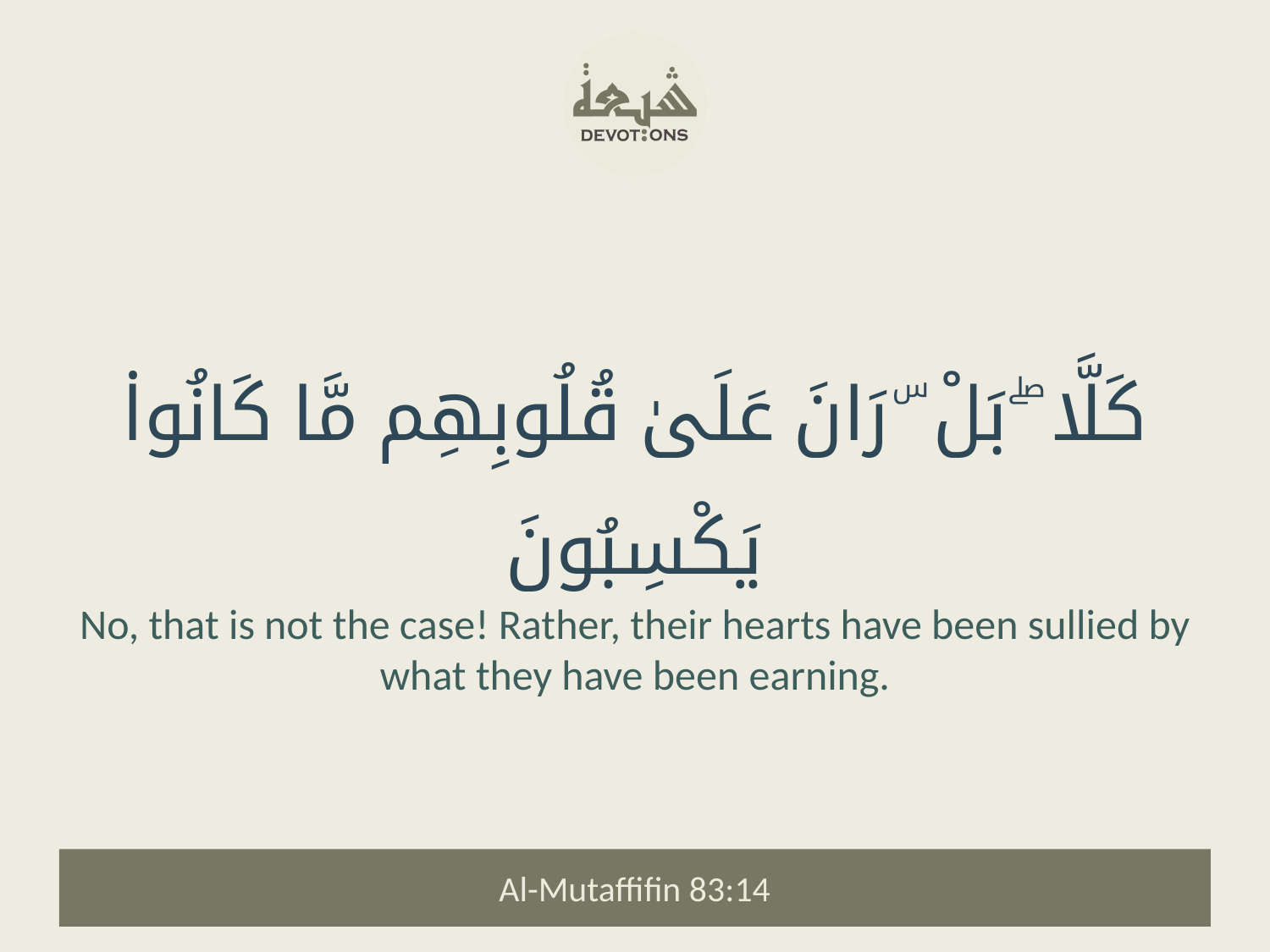

كَلَّا ۖ بَلْ ۜ رَانَ عَلَىٰ قُلُوبِهِم مَّا كَانُوا۟ يَكْسِبُونَ
No, that is not the case! Rather, their hearts have been sullied by what they have been earning.
Al-Mutaffifin 83:14